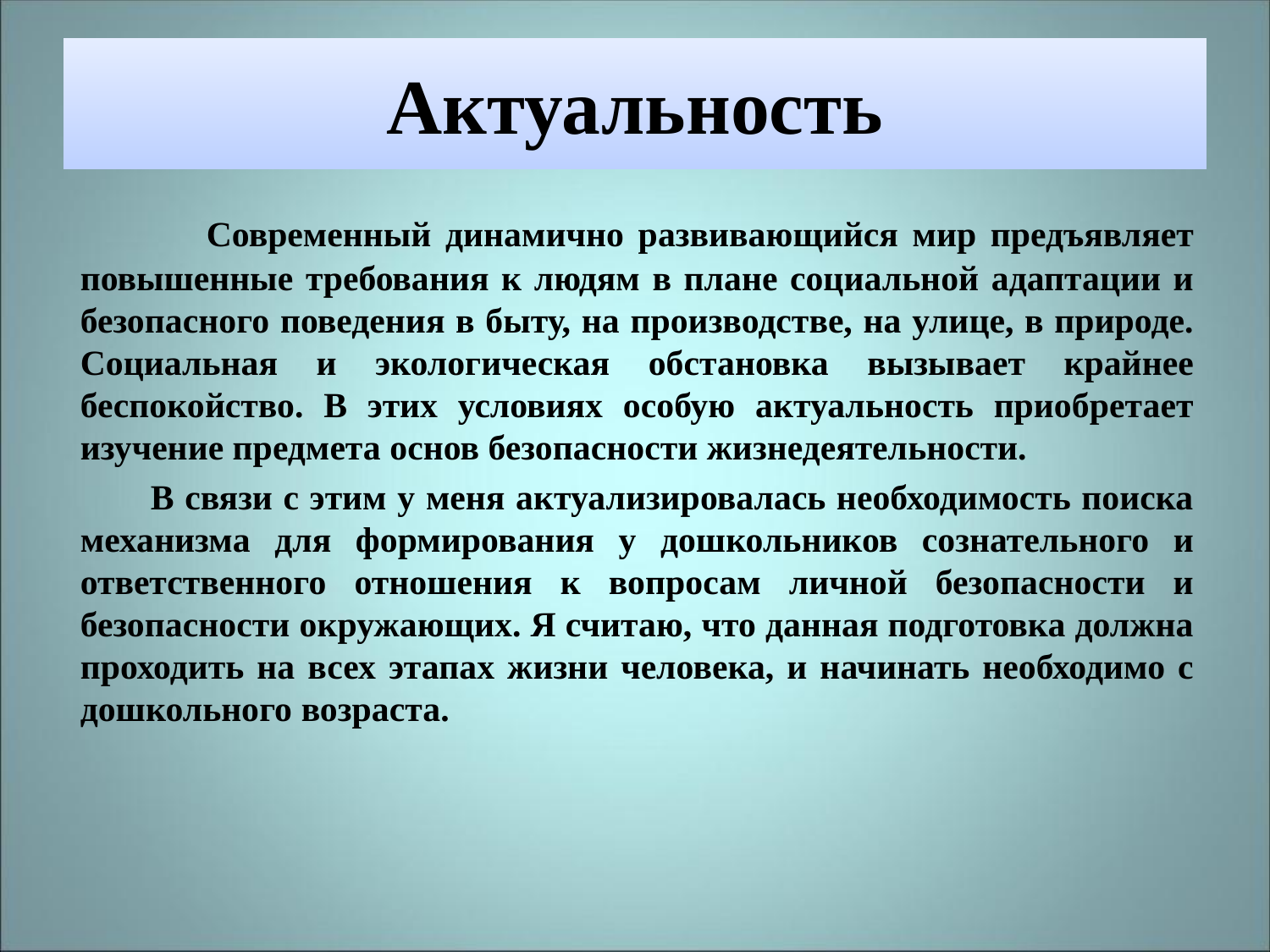

# Актуальность
           Современный динамично развивающийся мир предъявляет повышенные требования к людям в плане социальной адаптации и безопасного поведения в быту, на производстве, на улице, в природе. Социальная и экологическая обстановка вызывает крайнее беспокойство. В этих условиях особую актуальность приобретает изучение предмета основ безопасности жизнедеятельности.
           В связи с этим у меня актуализировалась необходимость поиска механизма для формирования у дошкольников сознательного и ответственного отношения к вопросам личной безопасности и безопасности окружающих. Я считаю, что данная подготовка должна проходить на всех этапах жизни человека, и начинать необходимо с дошкольного возраста.